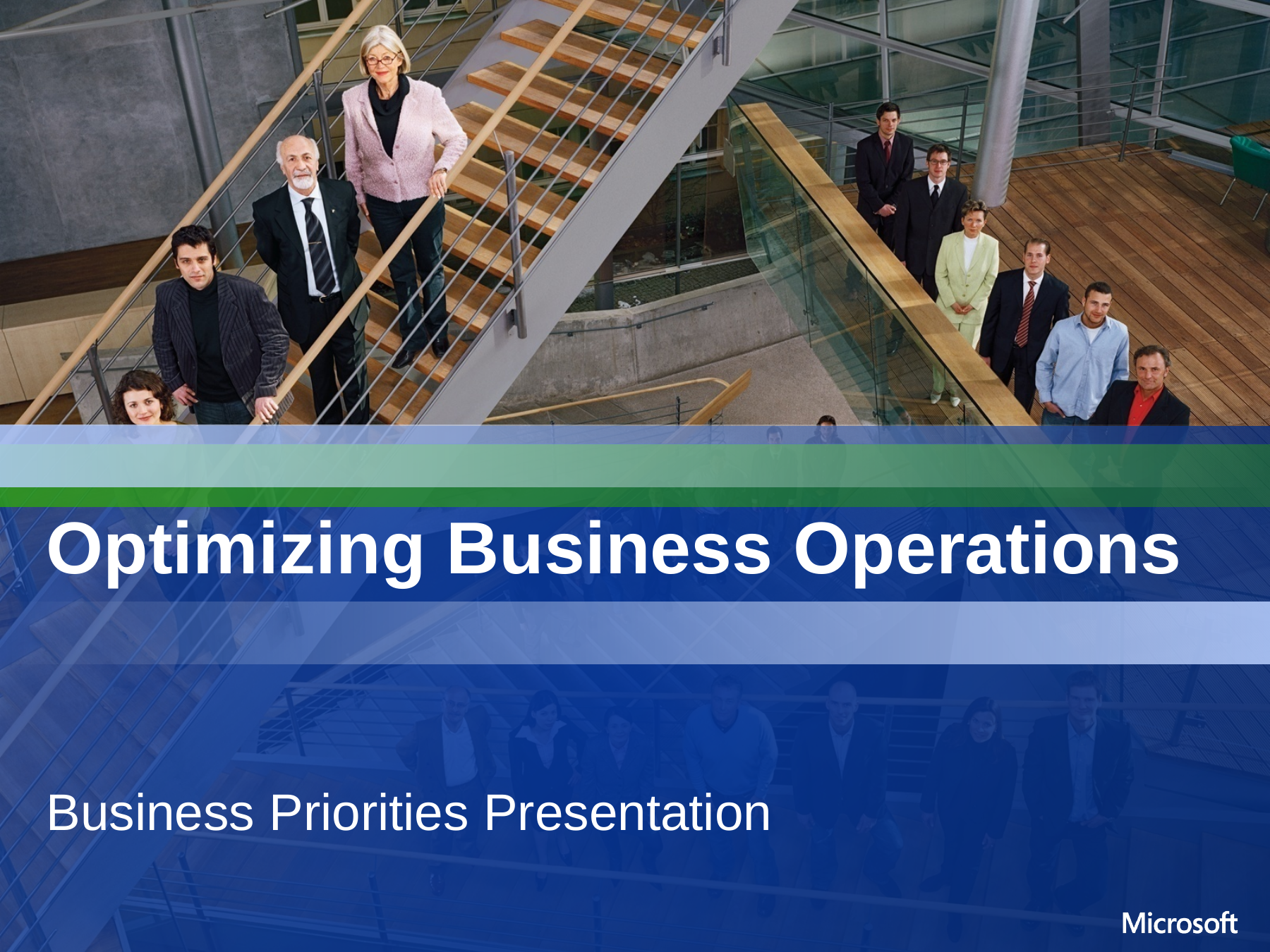

# Optimizing Business Operations
Business Priorities Presentation